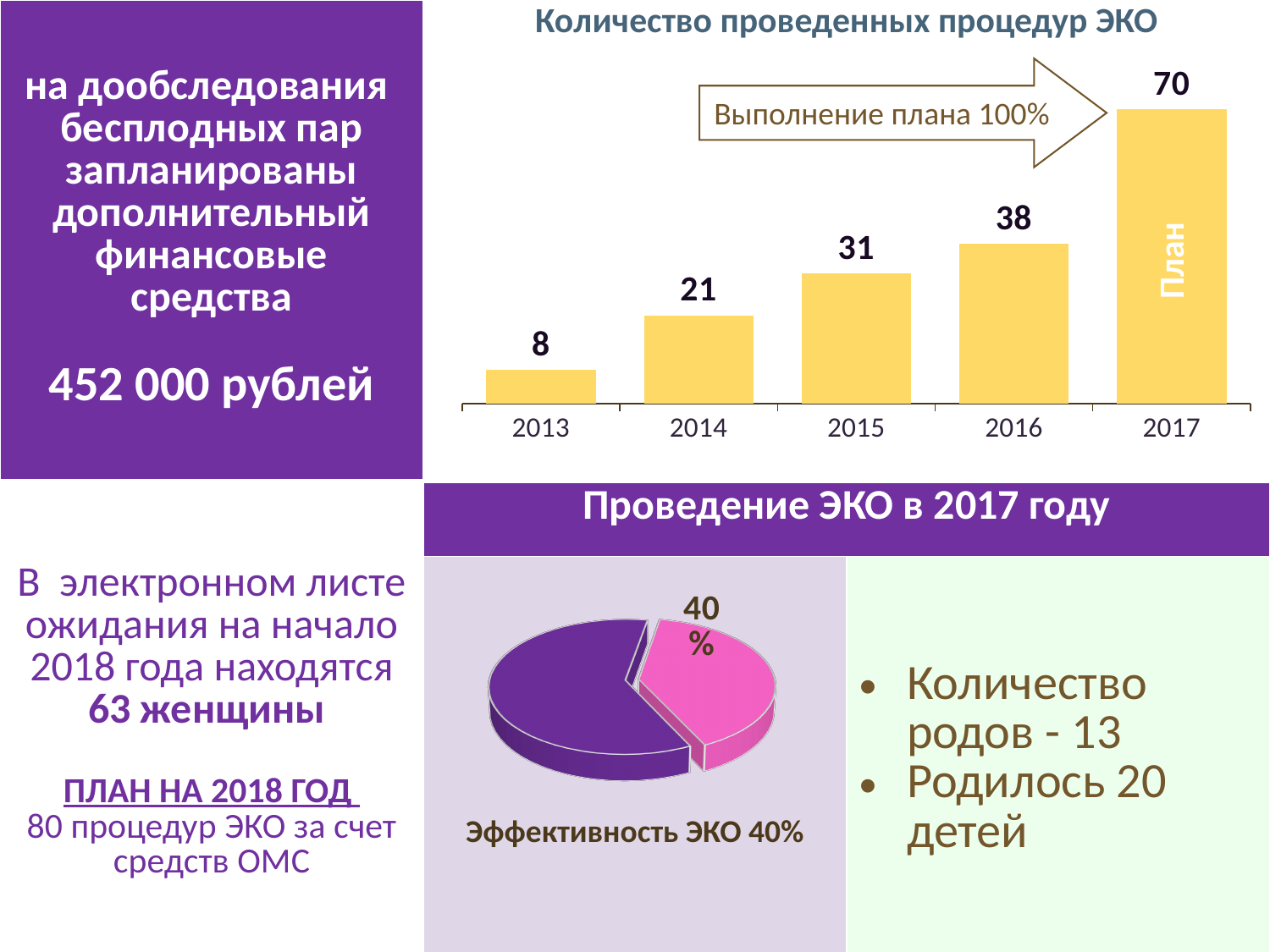

ВЫСОКОТЕХНОЛОГИЧНЫЕ РЕПРОДУКТИВНЫЕ ТЕХНОЛОГИИ
| на дообследования бесплодных пар запланированы дополнительный финансовые средства 452 000 рублей | Количество проведенных процедур ЭКО |  |
| --- | --- | --- |
| В электронном листе ожидания на начало 2018 года находятся 63 женщины ПЛАН НА 2018 ГОД 80 процедур ЭКО за счет средств ОМС | Проведение ЭКО в 2017 году |  |
|  | Эффективность ЭКО 40% | Количество родов - 13 Родилось 20 детей |

Выполнение плана 100%

### Chart

| Category | Ряд 1 |
|---|---|
| 2013 | 8.0 |
| 2014 | 21.0 |
| 2015 | 31.0 |
| 2016 | 38.0 |
| 2017 | 70.0 |
План

[unsupported chart]